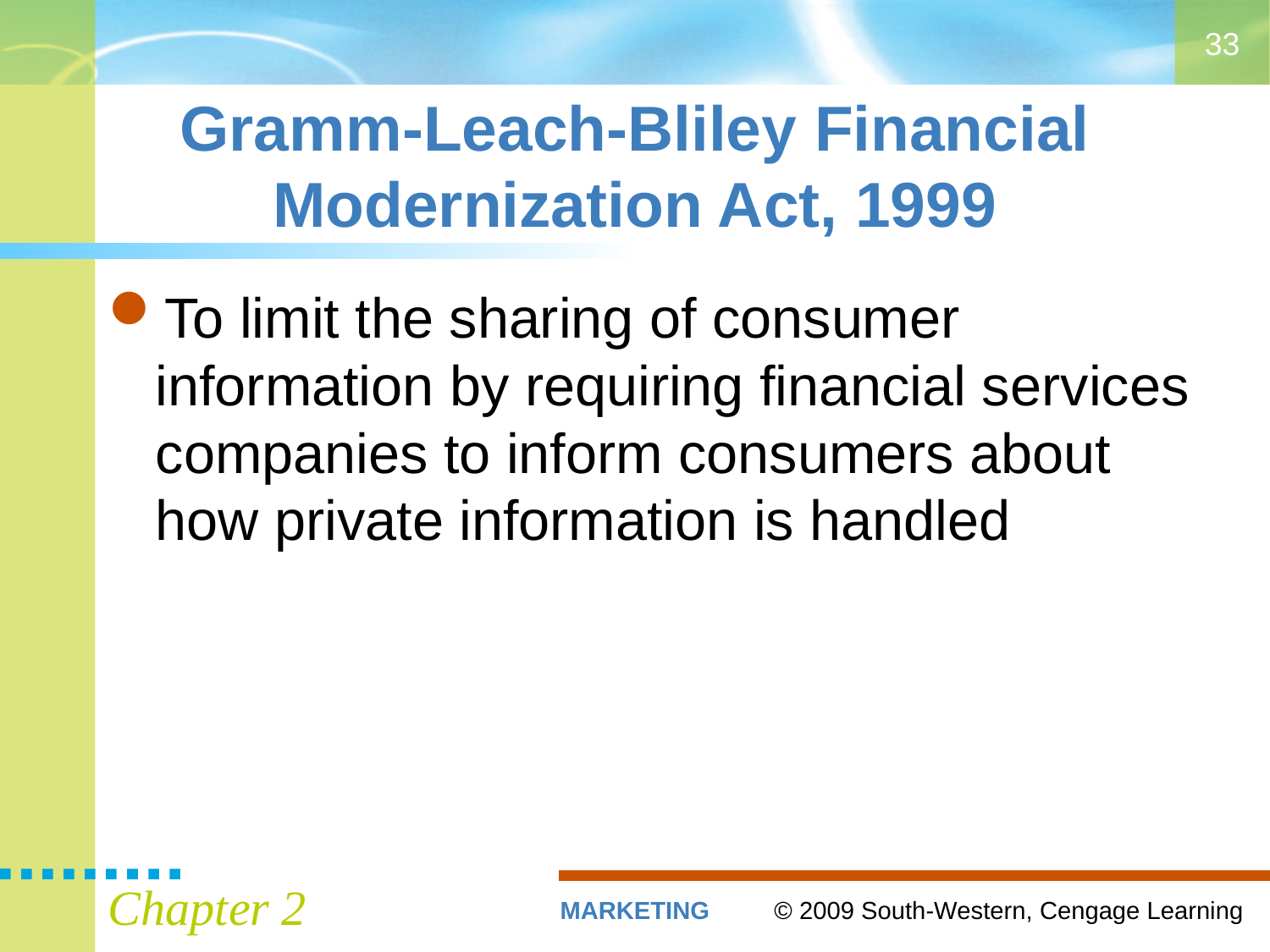

33
# Gramm-Leach-Bliley Financial Modernization Act, 1999
To limit the sharing of consumer information by requiring financial services companies to inform consumers about how private information is handled

Chapter 2